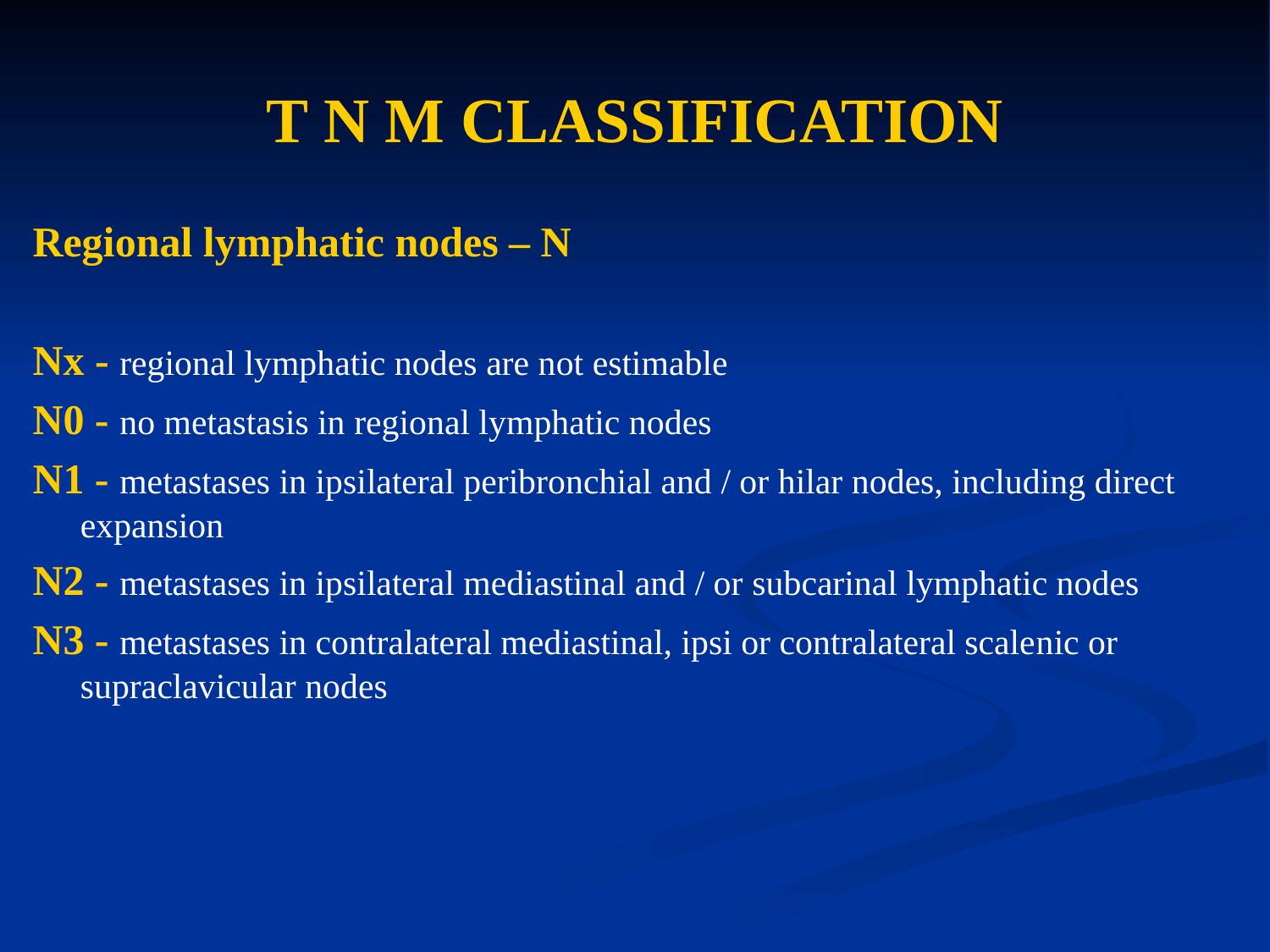

# T N M CLASSIFICATION
Regional lymphatic nodes – N

Nx - regional lymphatic nodes are not estimable
N0 - no metastasis in regional lymphatic nodes
N1 - metastases in ipsilateral peribronchial and / or hilar nodes, including direct  expansion
N2 - metastases in ipsilateral mediastinal and / or subcarinal lymphatic nodes
N3 - metastases in contralateral mediastinal, ipsi or contralateral scalenic or supraclavicular nodes